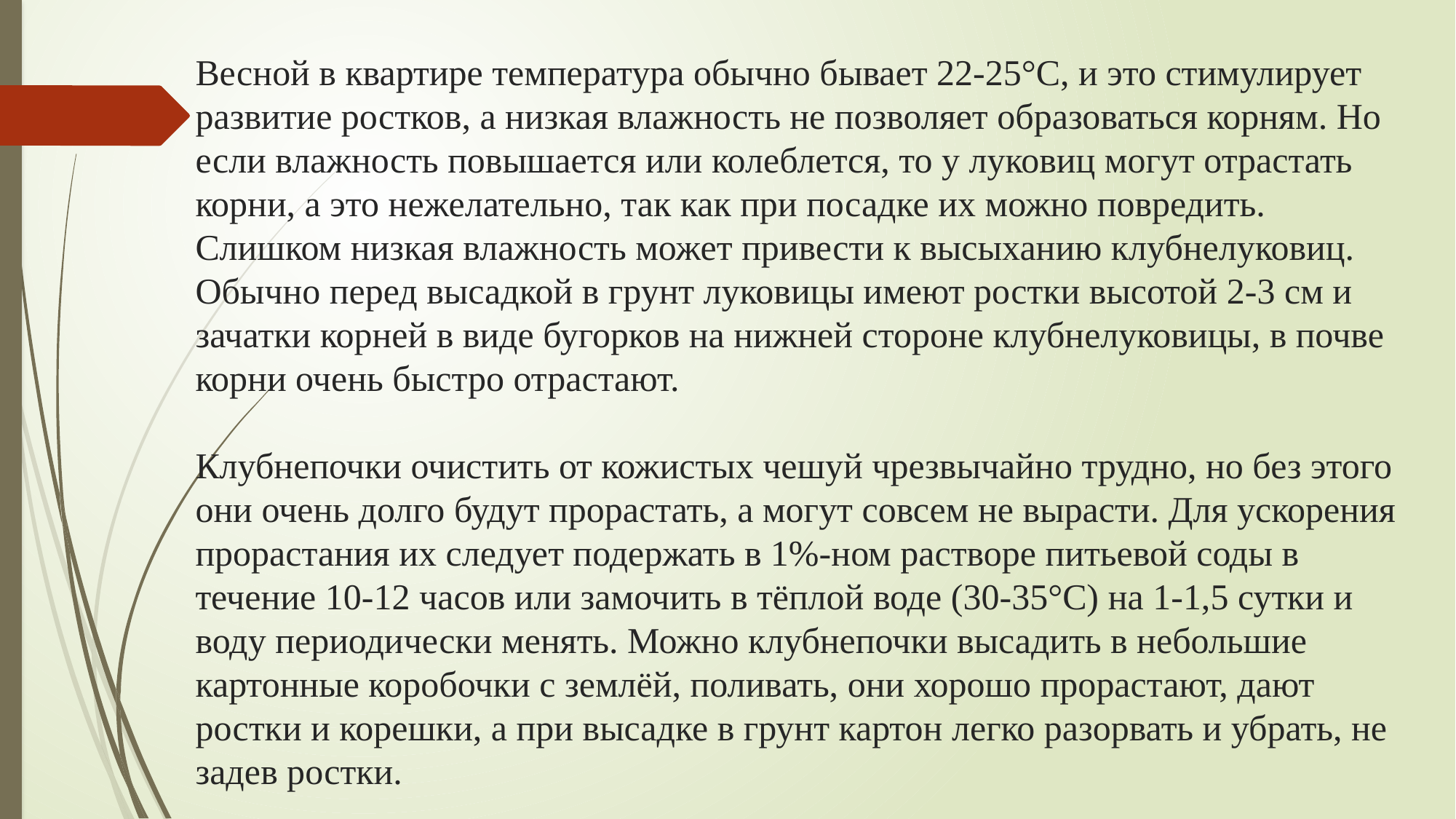

# Весной в квартире температура обычно бывает 22-25°С, и это стимулирует развитие ростков, а низкая влажность не позволяет образоваться корням. Но если влажность повышается или колеблется, то у луковиц могут отрастать корни, а это нежелательно, так как при посадке их можно повредить. Слишком низкая влажность может привести к высыханию клубнелуковиц. Обычно перед высадкой в грунт луковицы имеют ростки высотой 2-3 см и зачатки корней в виде бугорков на нижней стороне клубнелуковицы, в почве корни очень быстро отрастают. Клубнепочки очистить от кожистых чешуй чрезвычайно трудно, но без этого они очень долго будут прорастать, а могут совсем не вырасти. Для ускорения прорастания их следует подержать в 1%-ном растворе питьевой соды в течение 10-12 часов или замочить в тёплой воде (30-35°С) на 1-1,5 сутки и воду периодически менять. Можно клубнепочки высадить в небольшие картонные коробочки с землёй, поливать, они хорошо прорастают, дают ростки и корешки, а при высадке в грунт картон легко разорвать и убрать, не задев ростки.